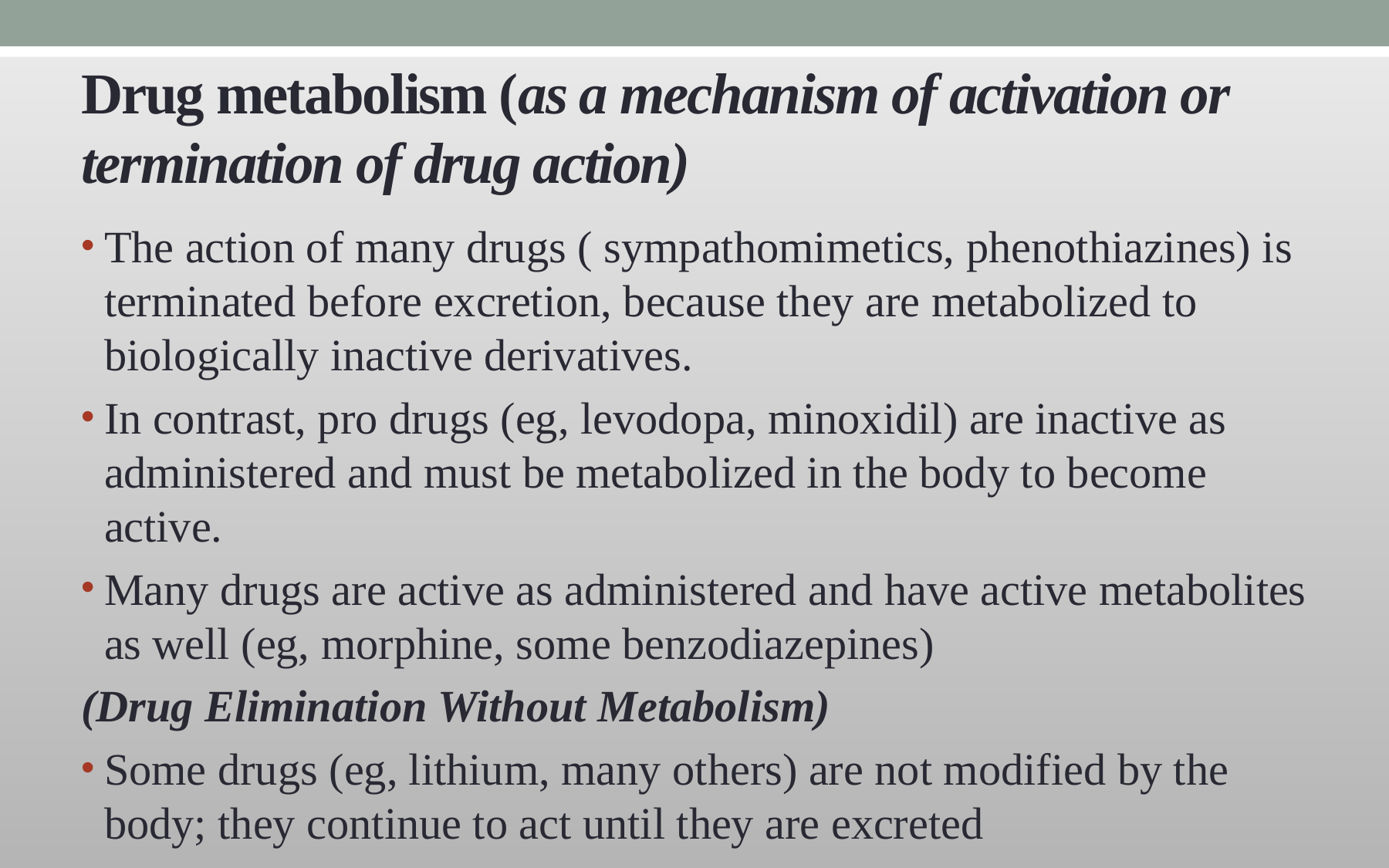

# Drug metabolism (as a mechanism of activation or termination of drug action)
The action of many drugs ( sympathomimetics, phenothiazines) is terminated before excretion, because they are metabolized to biologically inactive derivatives.
In contrast, pro drugs (eg, levodopa, minoxidil) are inactive as administered and must be metabolized in the body to become active.
Many drugs are active as administered and have active metabolites as well (eg, morphine, some benzodiazepines)
(Drug Elimination Without Metabolism)
Some drugs (eg, lithium, many others) are not modified by the body; they continue to act until they are excreted